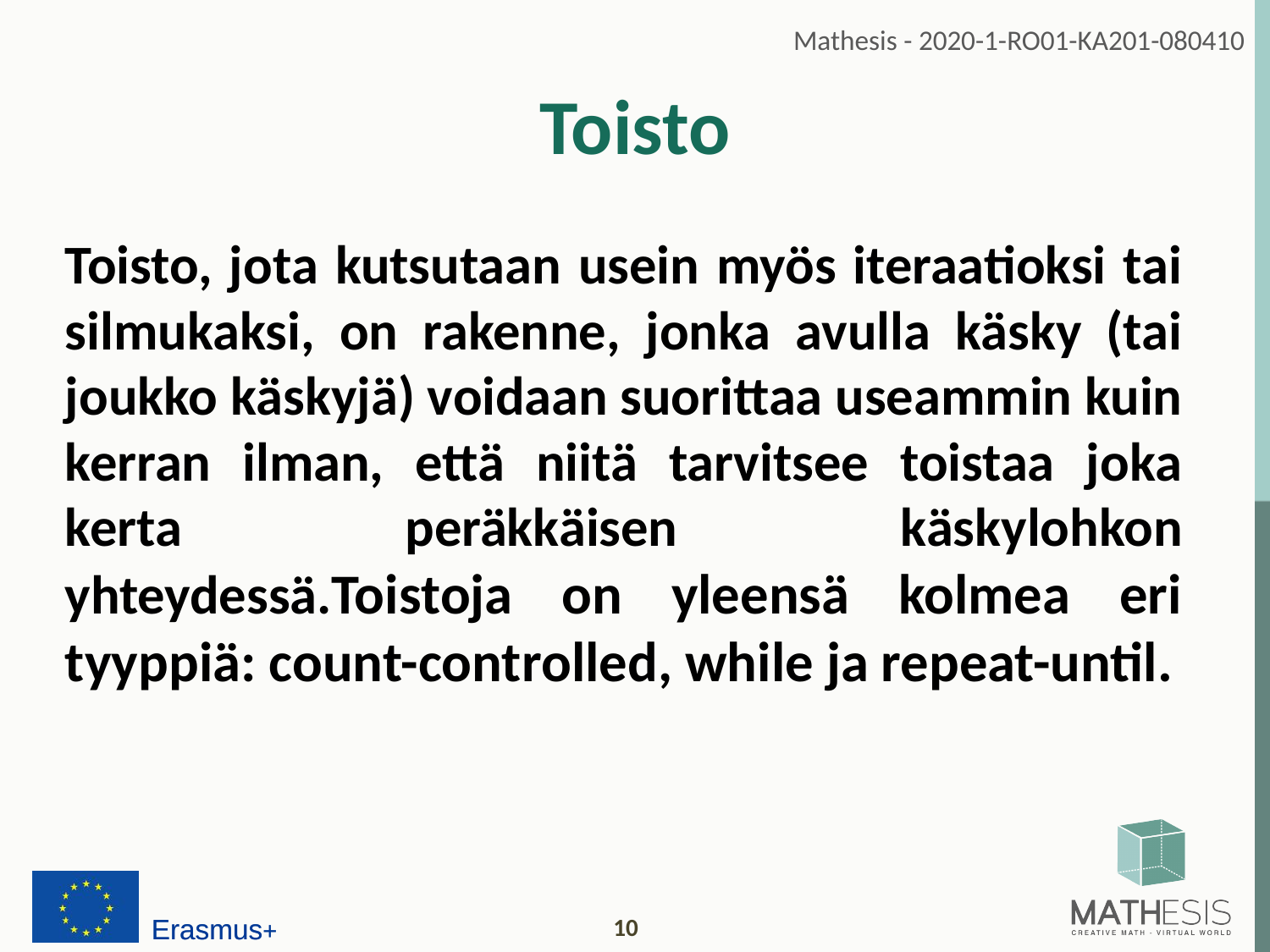

# Toisto
Toisto, jota kutsutaan usein myös iteraatioksi tai silmukaksi, on rakenne, jonka avulla käsky (tai joukko käskyjä) voidaan suorittaa useammin kuin kerran ilman, että niitä tarvitsee toistaa joka kerta peräkkäisen käskylohkon yhteydessä.Toistoja on yleensä kolmea eri tyyppiä: count-controlled, while ja repeat-until.